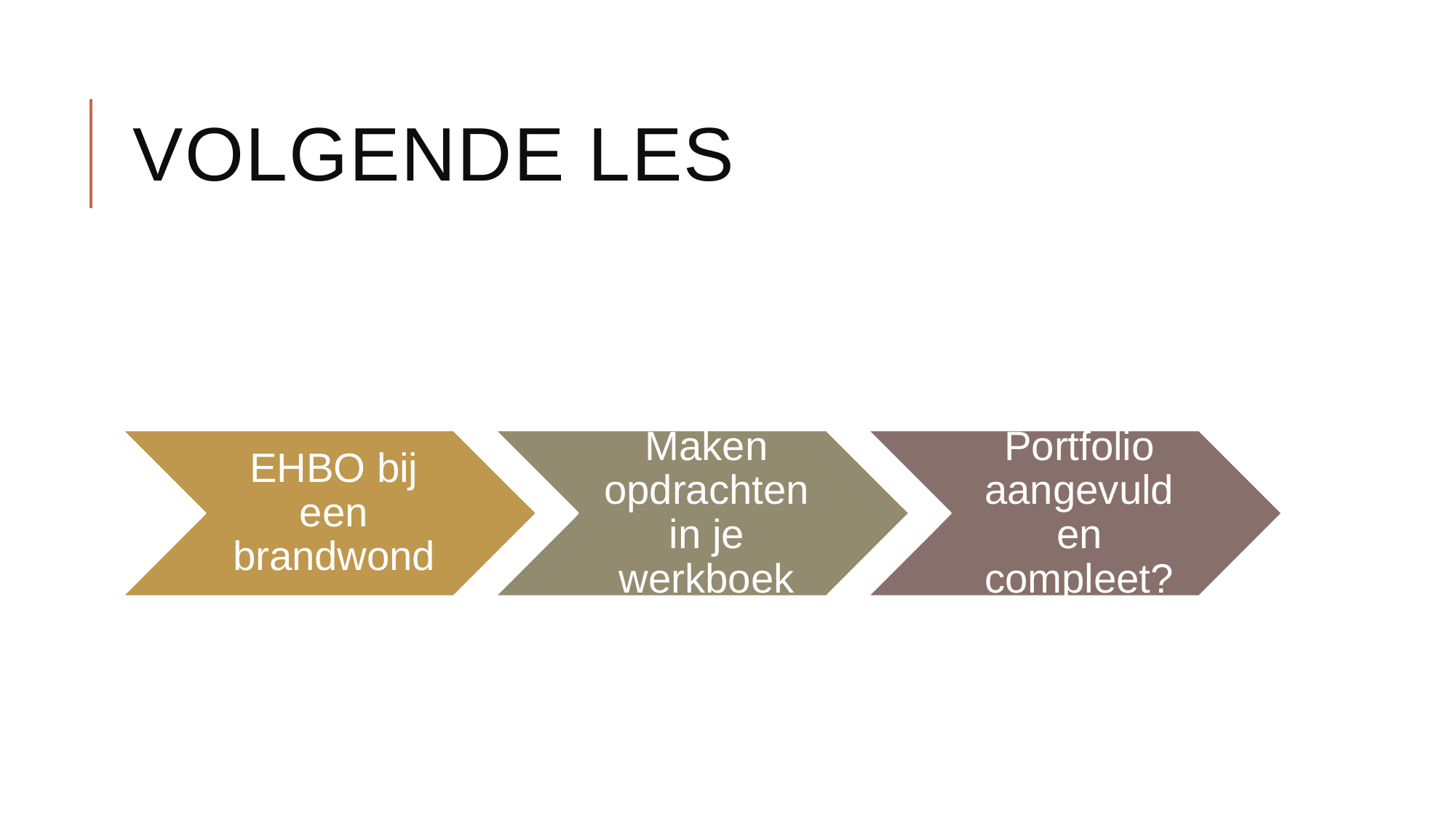

# Volgende les
EHBO bij een brandwond
Maken opdrachten in je werkboek
Portfolio aangevuld en compleet?